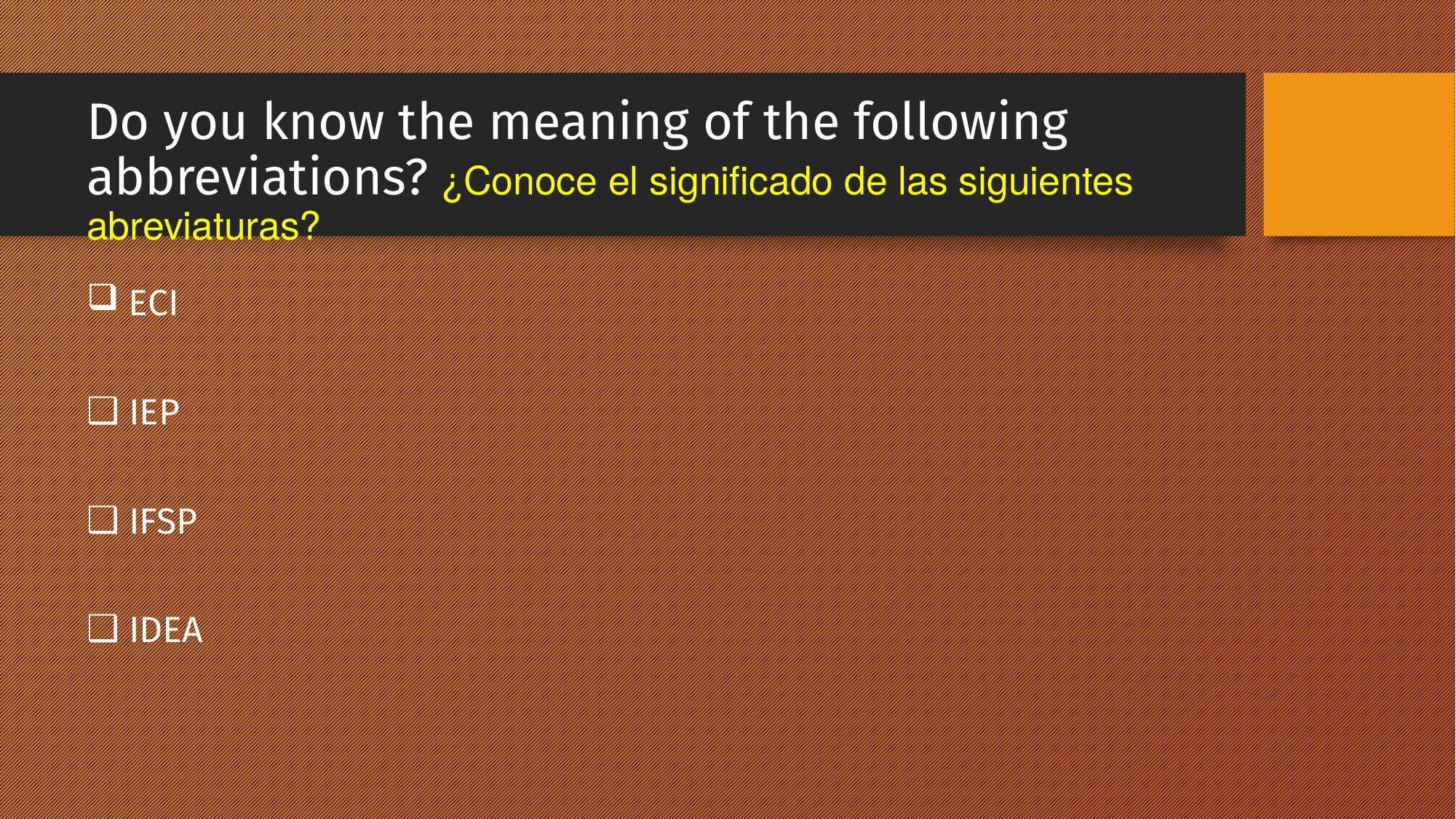

# Do you know the meaning of the following abbreviations? ¿Conoce el significado de las siguientes abreviaturas?
 ECI

 IEP

 IFSP

 IDEA